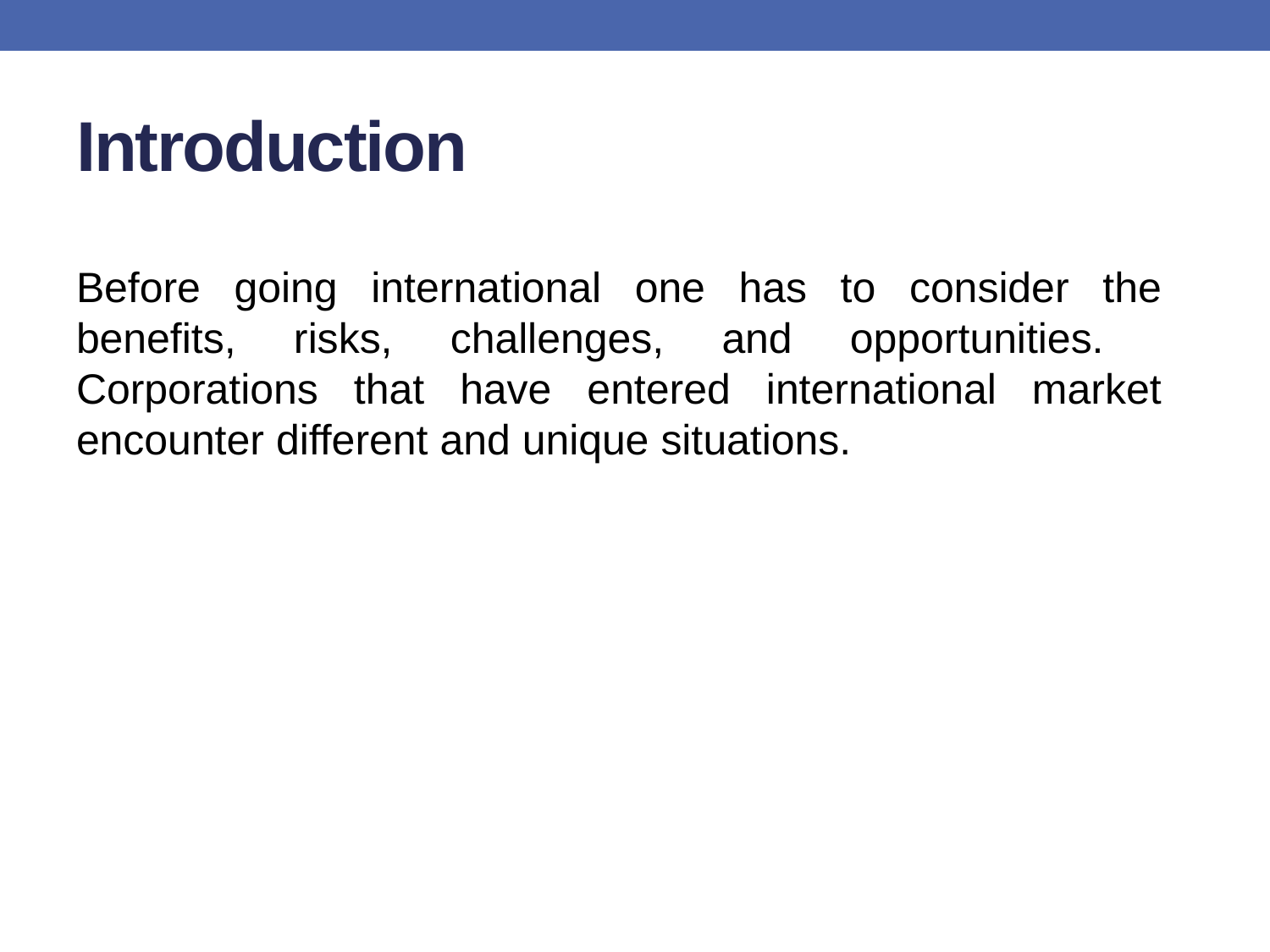

# Introduction
Before going international one has to consider the benefits, risks, challenges, and opportunities.  Corporations that have entered international market encounter different and unique situations.